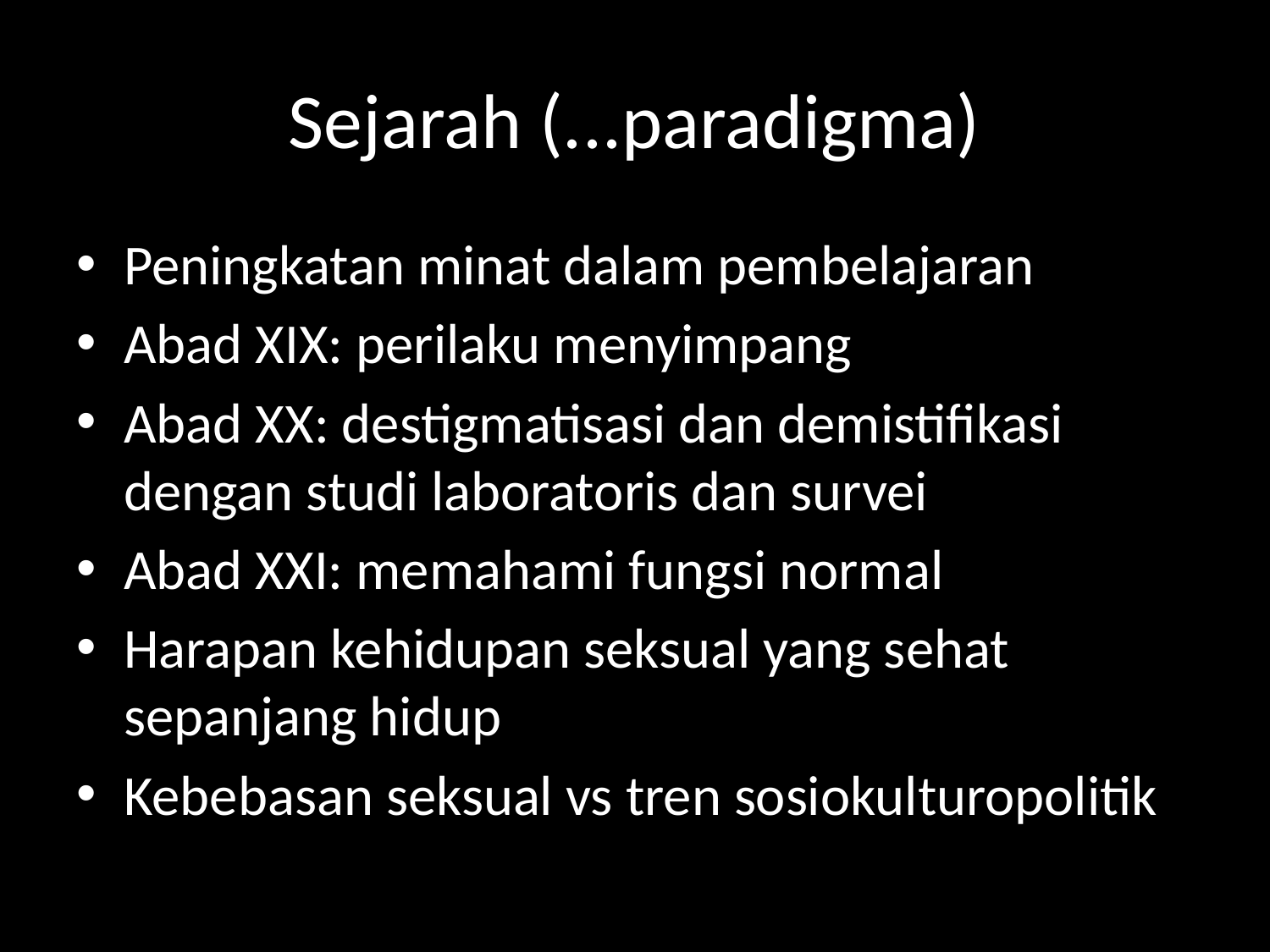

# Sejarah (...paradigma)
Peningkatan minat dalam pembelajaran
Abad XIX: perilaku menyimpang
Abad XX: destigmatisasi dan demistifikasi dengan studi laboratoris dan survei
Abad XXI: memahami fungsi normal
Harapan kehidupan seksual yang sehat sepanjang hidup
Kebebasan seksual vs tren sosiokulturopolitik